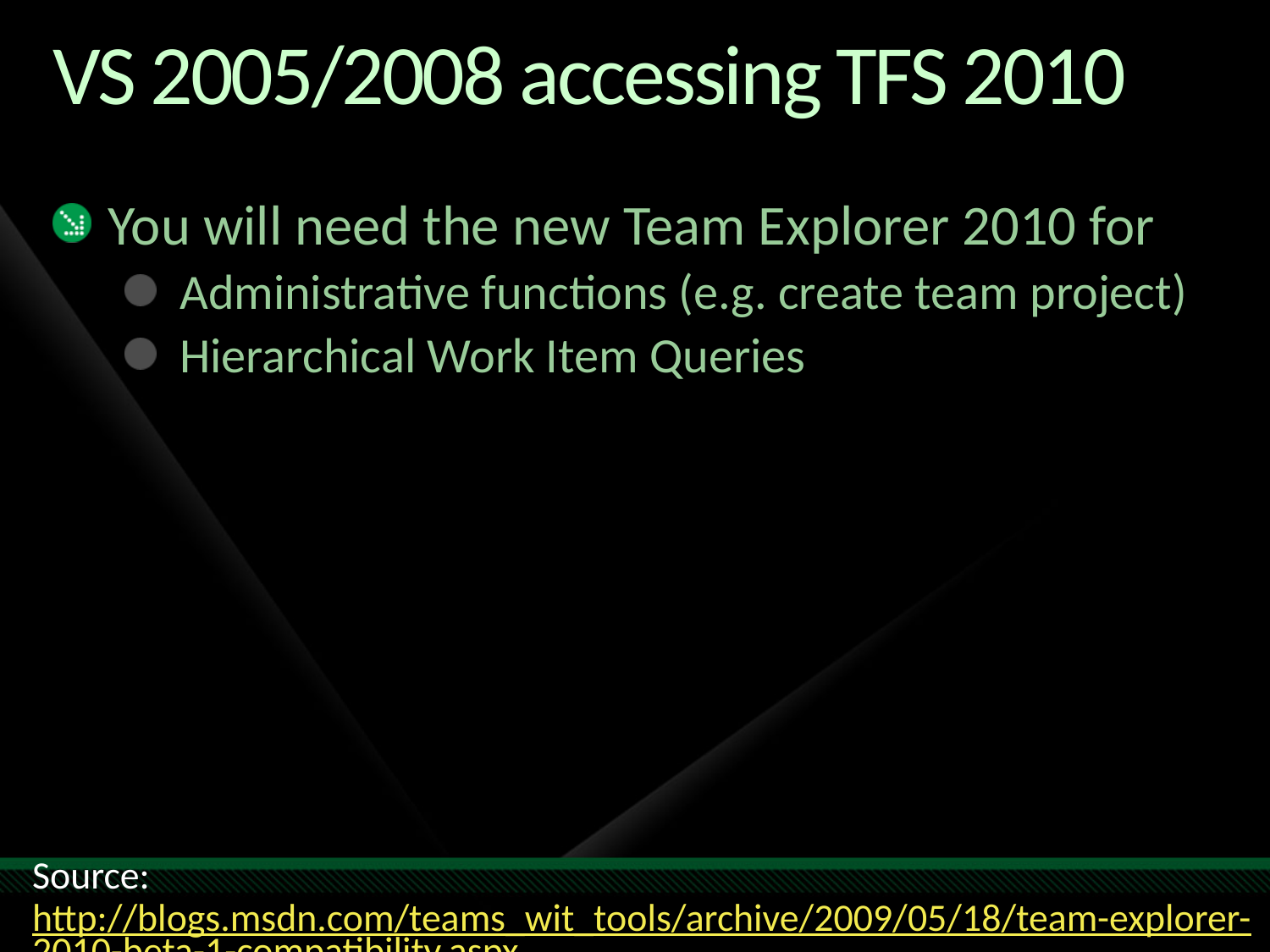

# VS 2005/2008 accessing TFS 2010
You will need the new Team Explorer 2010 for
Administrative functions (e.g. create team project)
Hierarchical Work Item Queries

Source: http://blogs.msdn.com/teams_wit_tools/archive/2009/05/18/team-explorer-2010-beta-1-compatibility.aspx